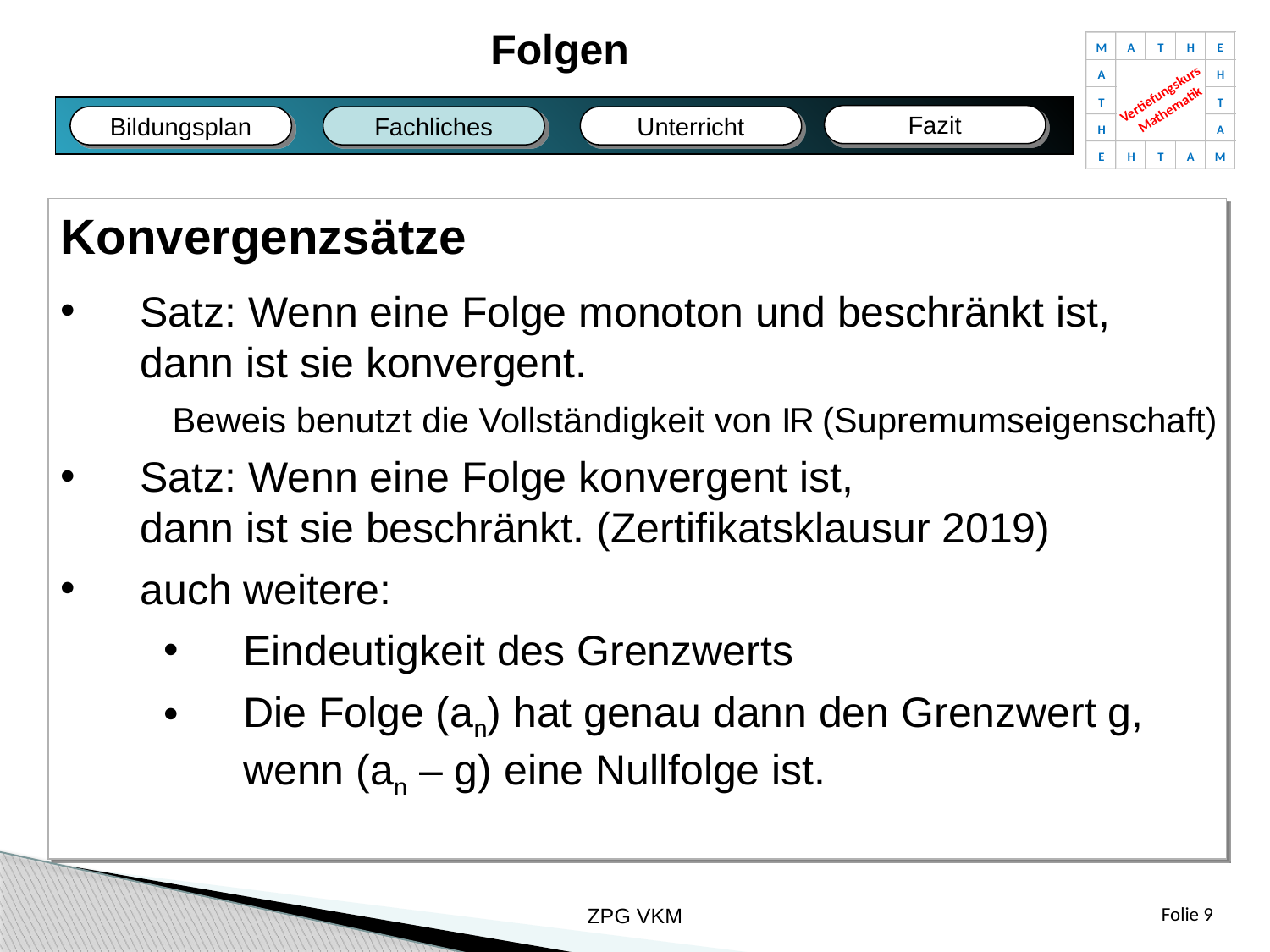

Folgen

M
A
T
H
E

A
H
Vertiefungskurs
Mathematik

T
T

H
A

E
H
T
A
M

Fazit
Fachliches
Bildungsplan
Unterricht
Fazit
Bildungsplan
Fachliches
Unterricht
Konvergenzsätze
Satz: Wenn eine Folge monoton und beschränkt ist,
dann ist sie konvergent.
Beweis benutzt die Vollständigkeit von IR (Supremumseigenschaft)
Satz: Wenn eine Folge konvergent ist,
dann ist sie beschränkt. (Zertifikatsklausur 2019)
auch weitere:
Eindeutigkeit des Grenzwerts
Die Folge (an) hat genau dann den Grenzwert g,
wenn (an – g) eine Nullfolge ist.

ZPG VKM
Folie 9